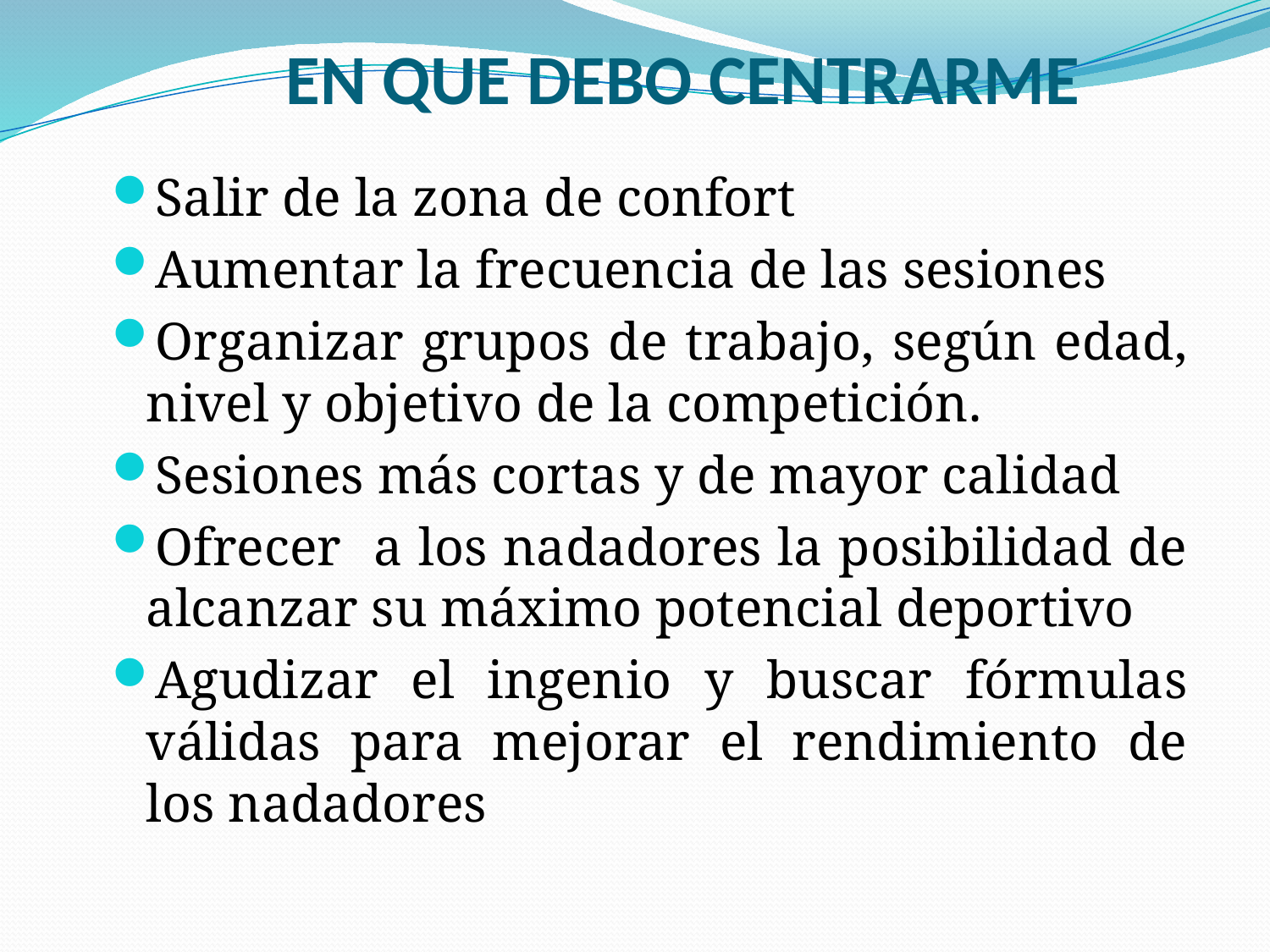

EN QUE DEBO CENTRARME
Salir de la zona de confort
Aumentar la frecuencia de las sesiones
Organizar grupos de trabajo, según edad, nivel y objetivo de la competición.
Sesiones más cortas y de mayor calidad
Ofrecer  a los nadadores la posibilidad de alcanzar su máximo potencial deportivo
Agudizar el ingenio y buscar fórmulas válidas para mejorar el rendimiento de los nadadores